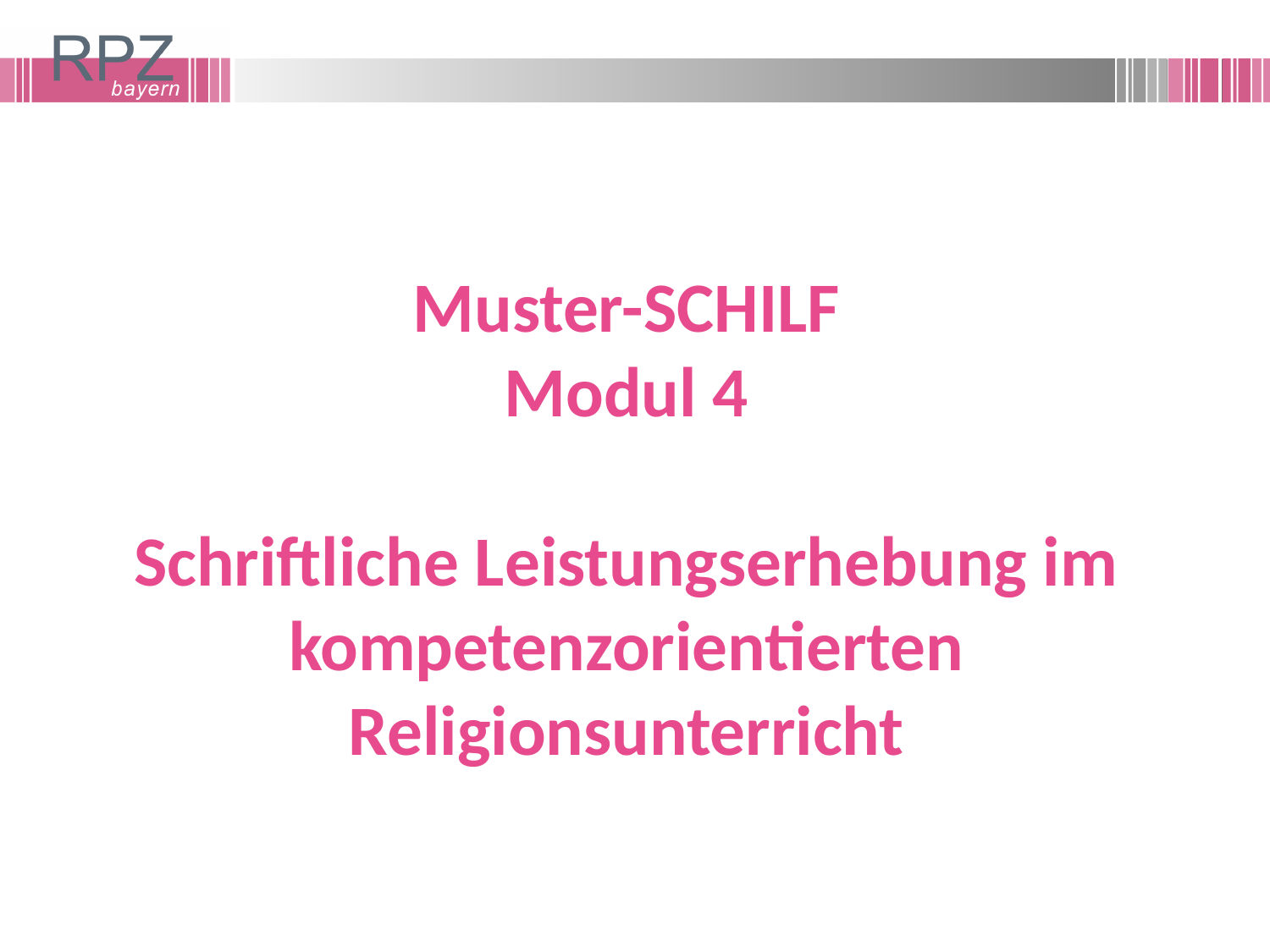

# Muster-SCHILF Modul 4 Schriftliche Leistungserhebung im kompetenzorientierten Religionsunterricht